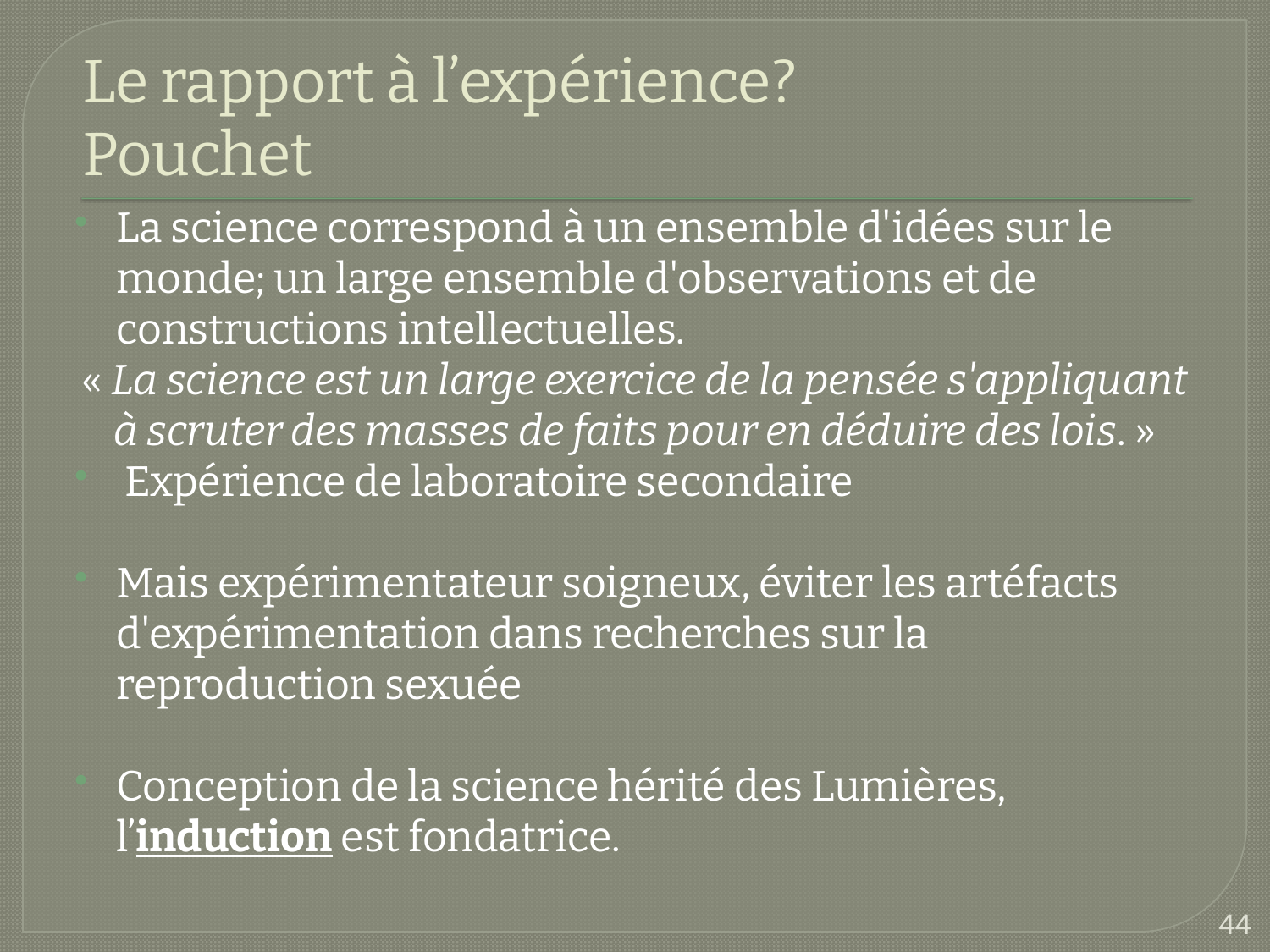

# Le rapport à l’expérience? Pouchet
La science correspond à un ensemble d'idées sur le monde; un large ensemble d'observations et de constructions intellectuelles.
« La science est un large exercice de la pensée s'appliquant à scruter des masses de faits pour en déduire des lois. »
 Expérience de laboratoire secondaire

Mais expérimentateur soigneux, éviter les artéfacts d'expérimentation dans recherches sur la reproduction sexuée

Conception de la science hérité des Lumières, l’induction est fondatrice.
44